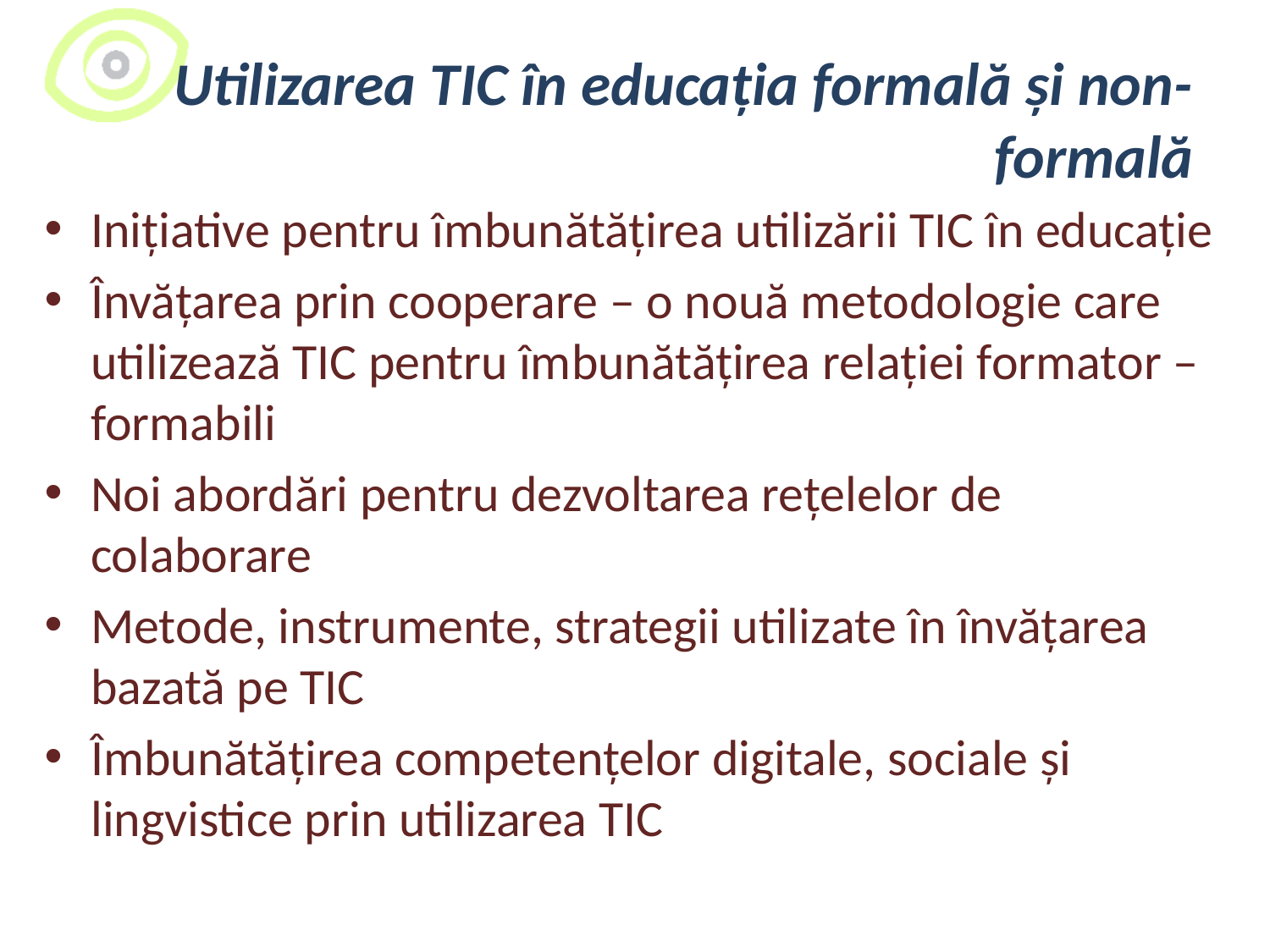

# Utilizarea TIC în educația formală și non-formală
Inițiative pentru îmbunătățirea utilizării TIC în educație
Învățarea prin cooperare – o nouă metodologie care utilizează TIC pentru îmbunătățirea relației formator – formabili
Noi abordări pentru dezvoltarea rețelelor de colaborare
Metode, instrumente, strategii utilizate în învățarea bazată pe TIC
Îmbunătățirea competențelor digitale, sociale și lingvistice prin utilizarea TIC